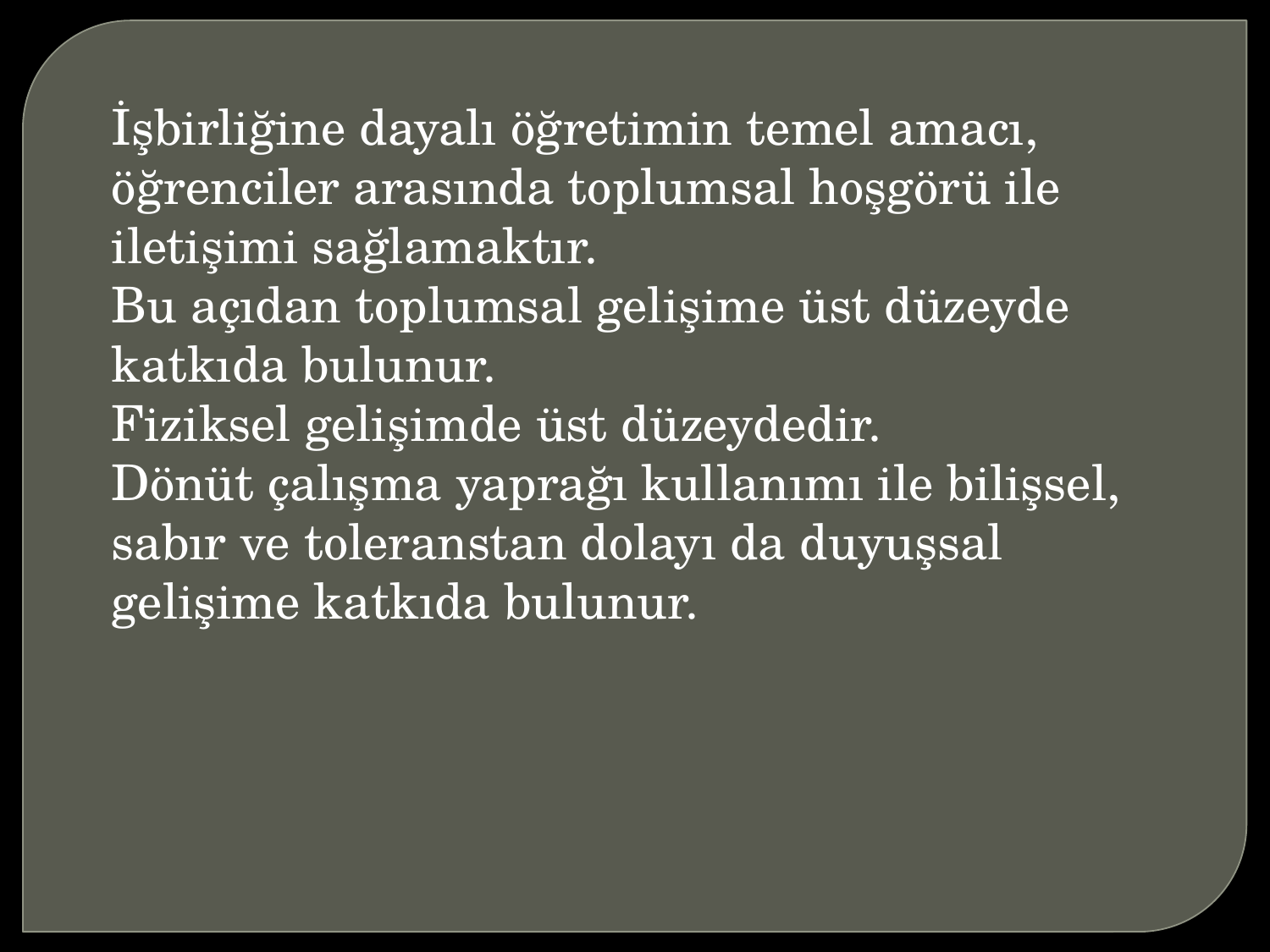

İşbirliğine dayalı öğretimin temel amacı, öğrenciler arasında toplumsal hoşgörü ile iletişimi sağlamaktır.
Bu açıdan toplumsal gelişime üst düzeyde katkıda bulunur.
Fiziksel gelişimde üst düzeydedir.
Dönüt çalışma yaprağı kullanımı ile bilişsel, sabır ve toleranstan dolayı da duyuşsal gelişime katkıda bulunur.